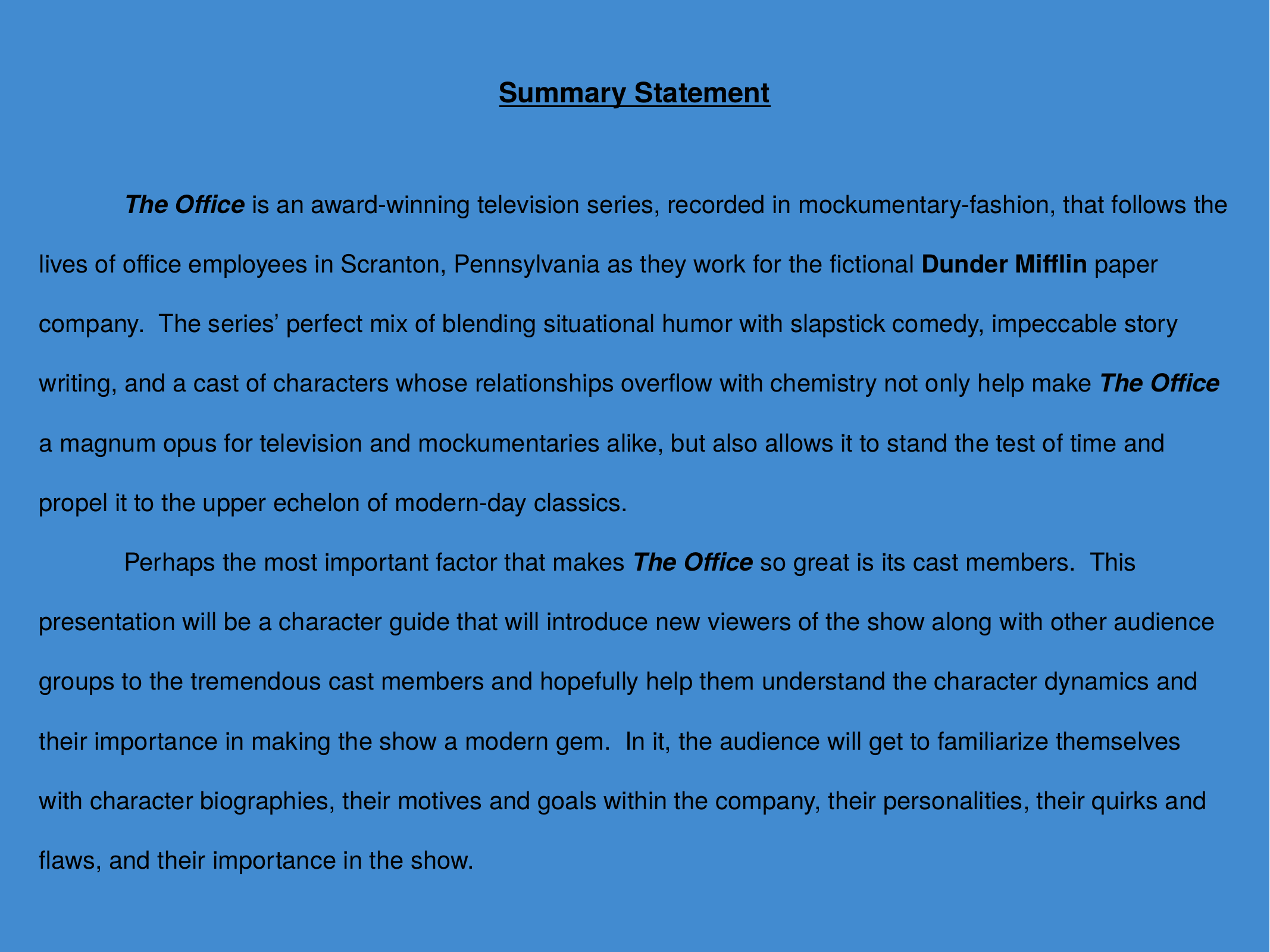

Summary Statement

	The Office is an award-winning television series, recorded in mockumentary-fashion, that follows the lives of office employees in Scranton, Pennsylvania as they work for the fictional Dunder Mifflin paper company.  The series’ perfect mix of blending situational humor with slapstick comedy, impeccable story writing, and a cast of characters whose relationships overflow with chemistry not only help make The Office a magnum opus for television and mockumentaries alike, but also allows it to stand the test of time and propel it to the upper echelon of modern-day classics.
	Perhaps the most important factor that makes The Office so great is its cast members.  This presentation will be a character guide that will introduce new viewers of the show along with other audience groups to the tremendous cast members and hopefully help them understand the character dynamics and their importance in making the show a modern gem.  In it, the audience will get to familiarize themselves with character biographies, their motives and goals within the company, their personalities, their quirks and flaws, and their importance in the show.